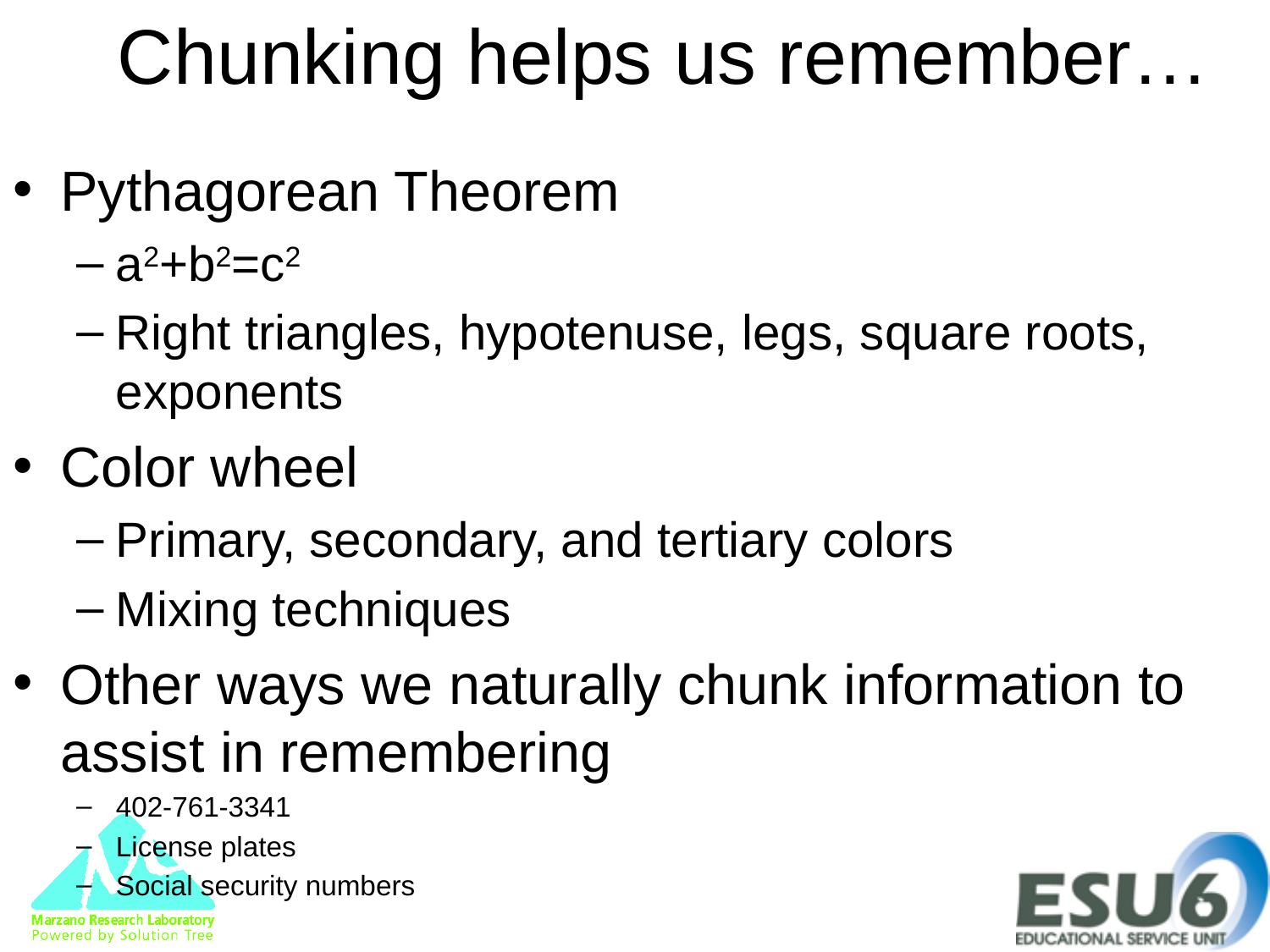

# Chunking helps us remember…
Pythagorean Theorem
a2+b2=c2
Right triangles, hypotenuse, legs, square roots, exponents
Color wheel
Primary, secondary, and tertiary colors
Mixing techniques
Other ways we naturally chunk information to assist in remembering
402-761-3341
License plates
Social security numbers